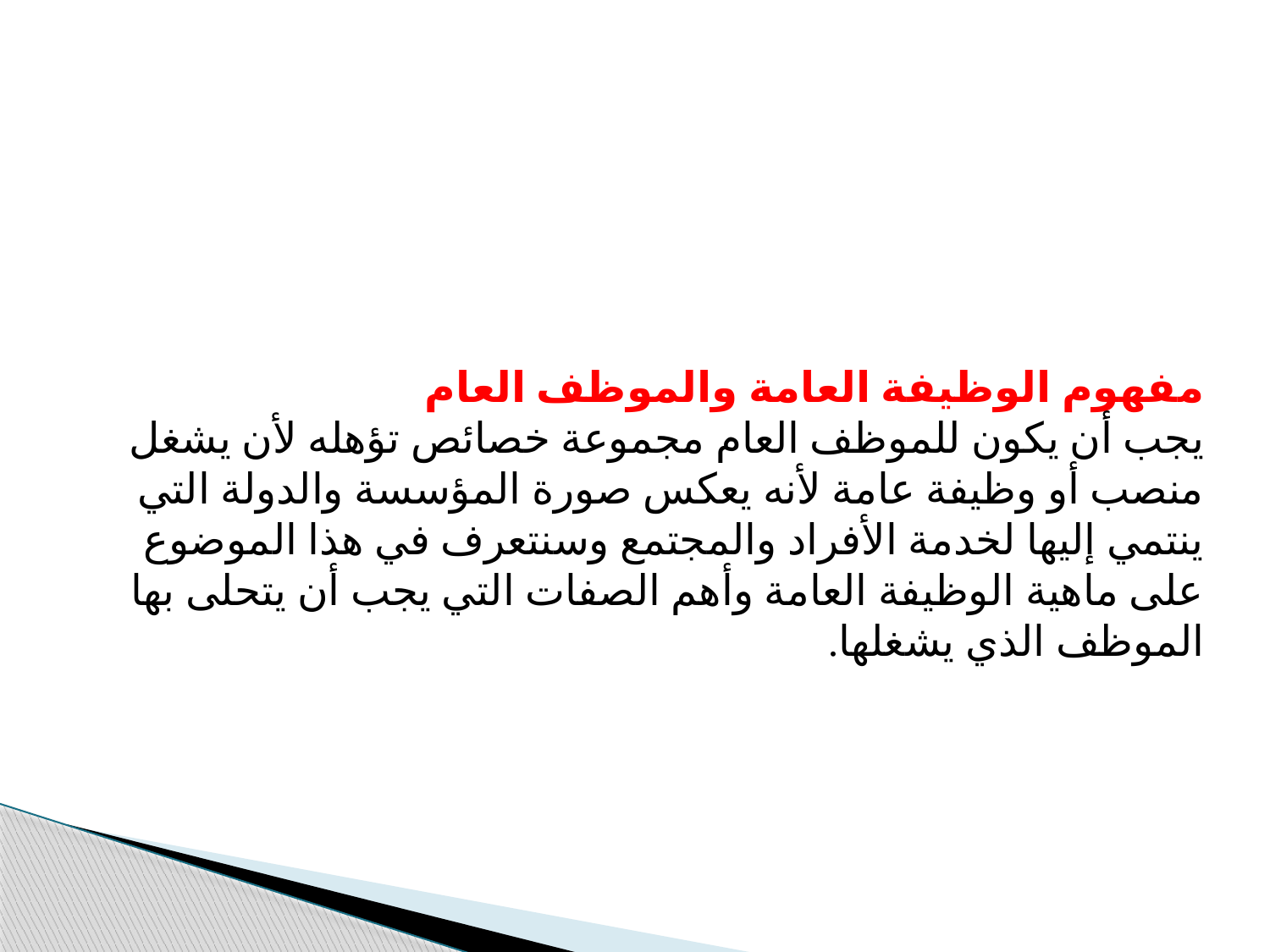

مفهوم الوظيفة العامة والموظف العام
يجب أن يكون للموظف العام مجموعة خصائص تؤهله لأن يشغل منصب أو وظيفة عامة لأنه يعكس صورة المؤسسة والدولة التي ينتمي إليها لخدمة الأفراد والمجتمع وسنتعرف في هذا الموضوع على ماهية الوظيفة العامة وأهم الصفات التي يجب أن يتحلى بها الموظف الذي يشغلها.